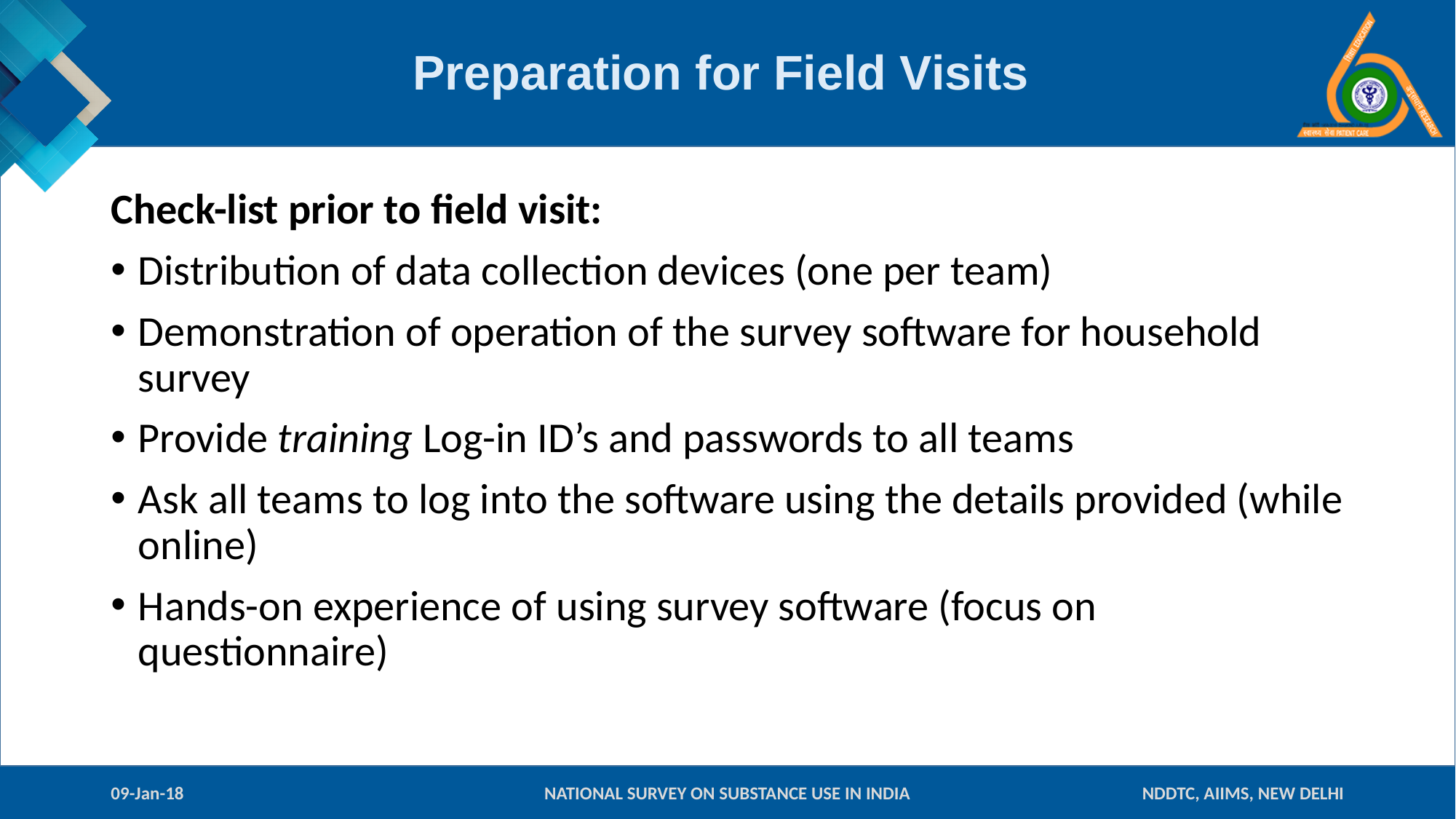

# Preparation for Field Visits
Check-list prior to field visit:
Distribution of data collection devices (one per team)
Demonstration of operation of the survey software for household survey
Provide training Log-in ID’s and passwords to all teams
Ask all teams to log into the software using the details provided (while online)
Hands-on experience of using survey software (focus on questionnaire)
09-Jan-18
NATIONAL SURVEY ON SUBSTANCE USE IN INDIA
NDDTC, AIIMS, NEW DELHI